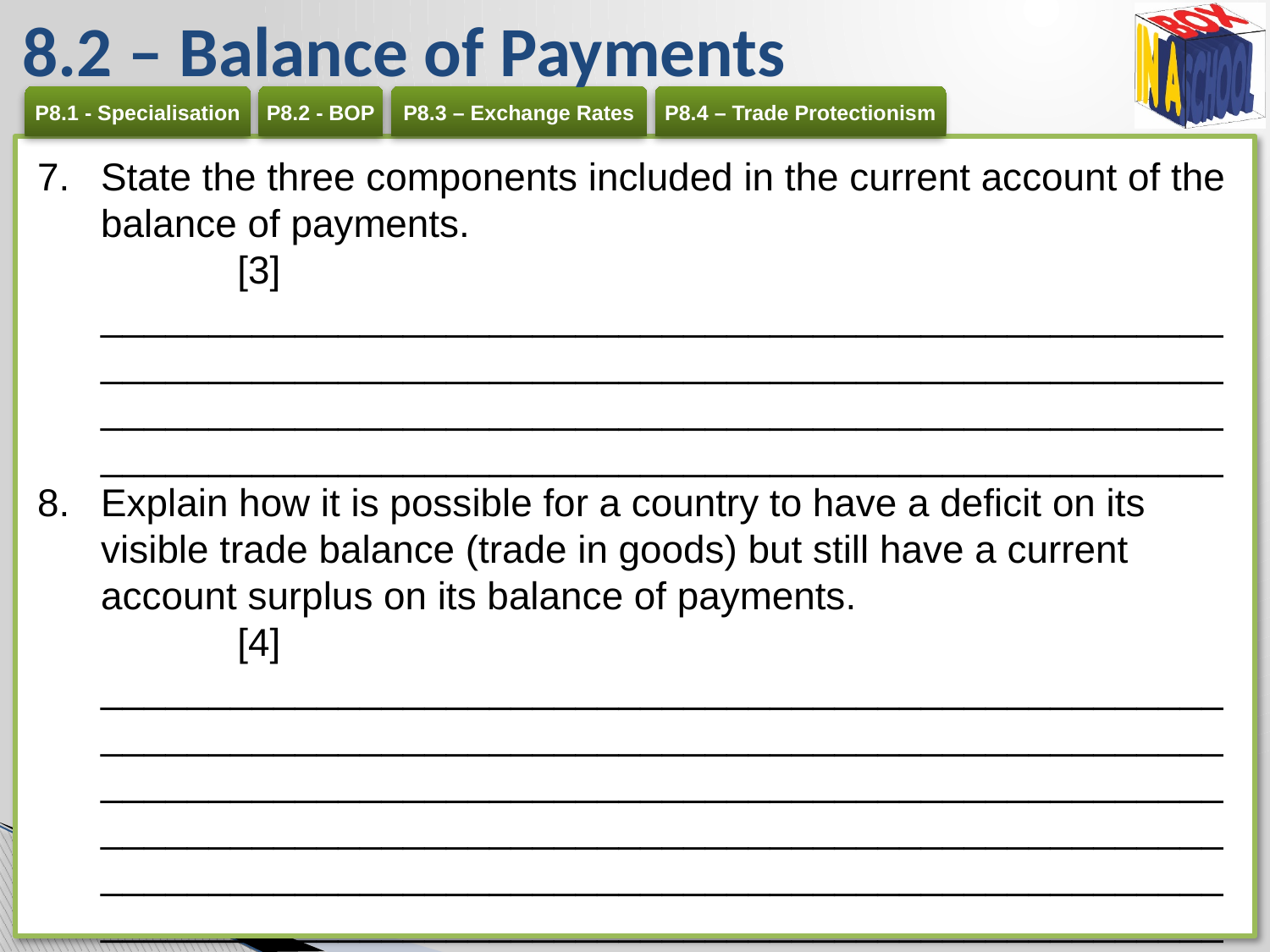

# 8.2 – Balance of Payments
State the three components included in the current account of the balance of payments. 	[3]
________________________________________________________________________________________________________ ________________________________________________________________________________________________________
Explain how it is possible for a country to have a deficit on its visible trade balance (trade in goods) but still have a current account surplus on its balance of payments. 	[4]
________________________________________________________________________________________________________ ________________________________________________________________________________________________________ ________________________________________________________________________________________________________